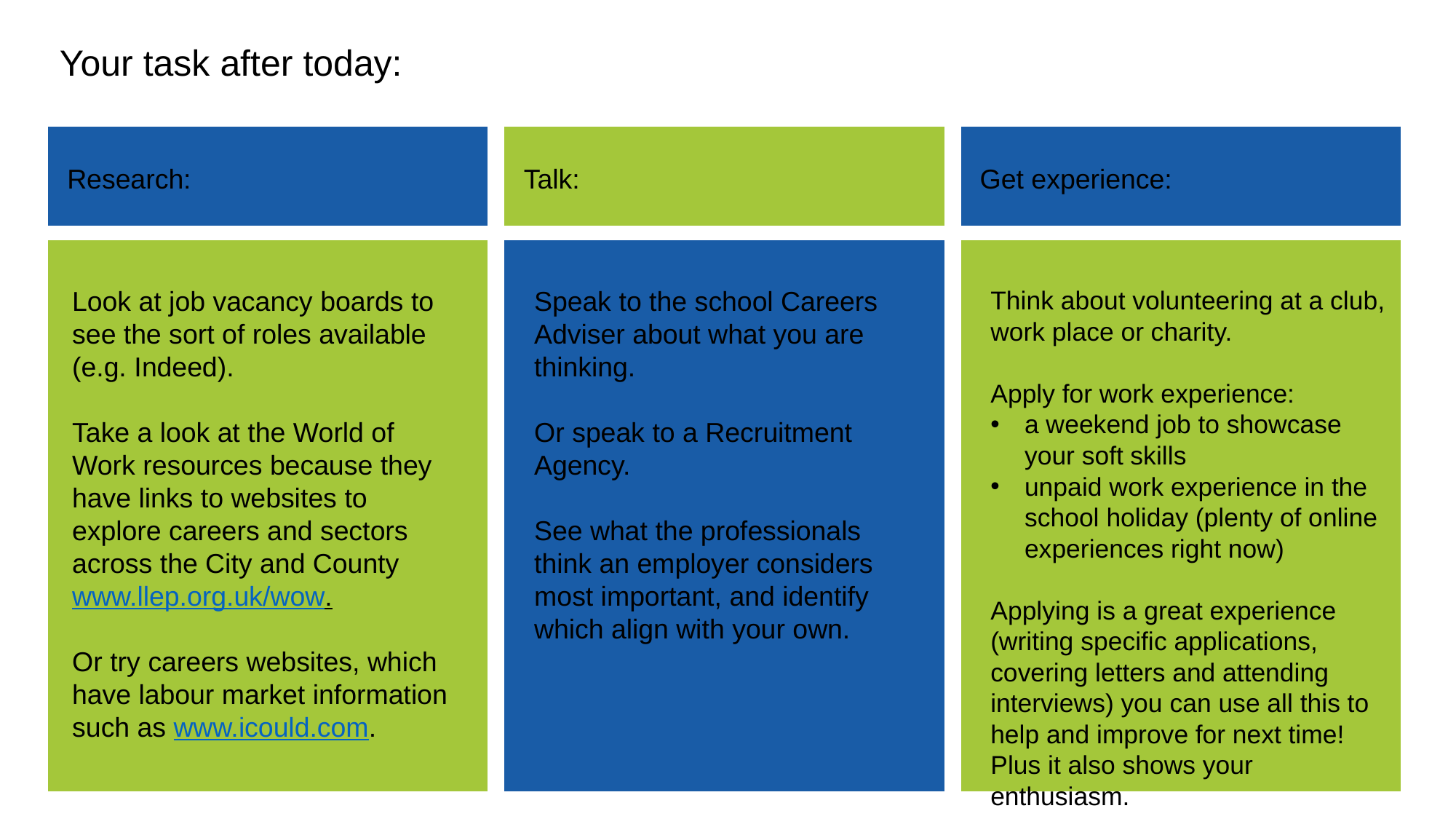

Your task after today:

Research:
Talk:
Get experience:

Look at job vacancy boards to see the sort of roles available (e.g. Indeed).

Take a look at the World of Work resources because they have links to websites to explore careers and sectors across the City and County www.llep.org.uk/wow.

Or try careers websites, which have labour market information such as www.icould.com.
Speak to the school Careers Adviser about what you are thinking.

Or speak to a Recruitment Agency.

See what the professionals think an employer considers most important, and identify which align with your own.
Think about volunteering at a club, work place or charity.

Apply for work experience:
a weekend job to showcase your soft skills
unpaid work experience in the school holiday (plenty of online experiences right now)

Applying is a great experience (writing specific applications, covering letters and attending interviews) you can use all this to help and improve for next time! Plus it also shows your enthusiasm.